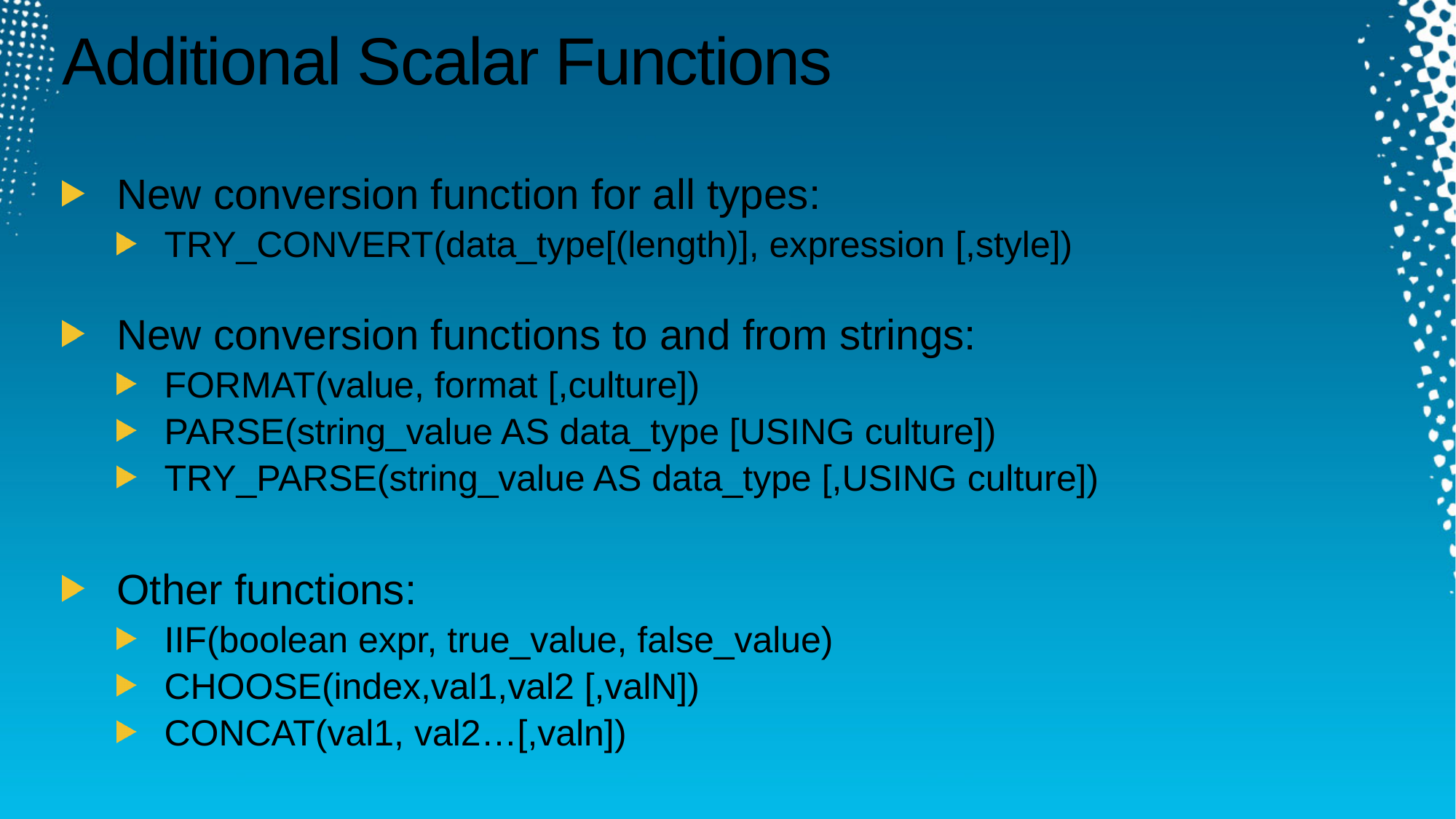

# Additional Scalar Functions
New conversion function for all types:
TRY_CONVERT(data_type[(length)], expression [,style])
New conversion functions to and from strings:
FORMAT(value, format [,culture])
PARSE(string_value AS data_type [USING culture])
TRY_PARSE(string_value AS data_type [,USING culture])

Other functions:
IIF(boolean expr, true_value, false_value)
CHOOSE(index,val1,val2 [,valN])
CONCAT(val1, val2…[,valn])